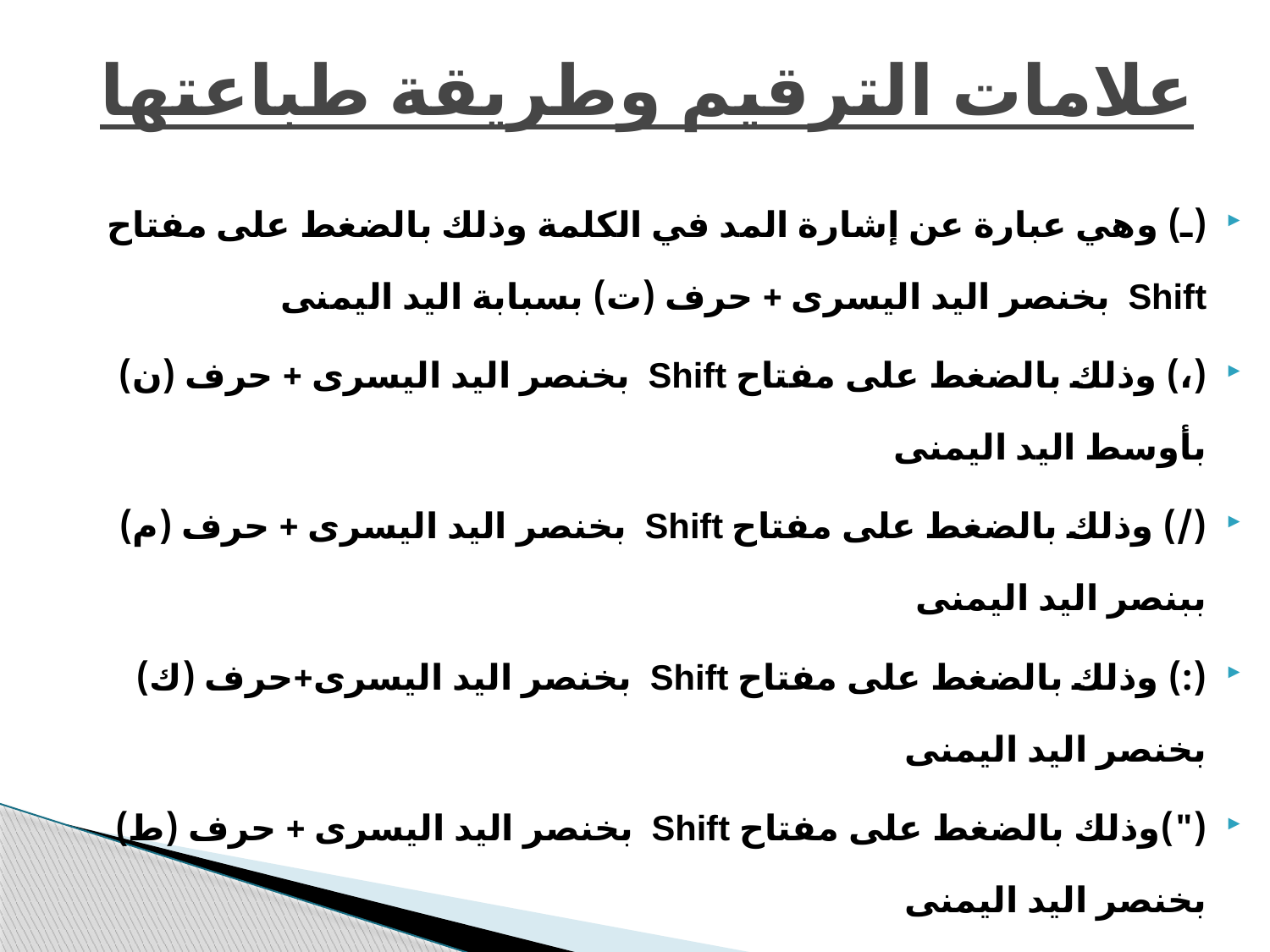

# علامات الترقيم وطريقة طباعتها
(ـ) وهي عبارة عن إشارة المد في الكلمة وذلك بالضغط على مفتاح Shift  بخنصر اليد اليسرى + حرف (ت) بسبابة اليد اليمنى
(،) وذلك بالضغط على مفتاح Shift  بخنصر اليد اليسرى + حرف (ن) بأوسط اليد اليمنى
(/) وذلك بالضغط على مفتاح Shift  بخنصر اليد اليسرى + حرف (م) ببنصر اليد اليمنى
(:) وذلك بالضغط على مفتاح Shift  بخنصر اليد اليسرى+حرف (ك) بخنصر اليد اليمنى
(")وذلك بالضغط على مفتاح Shift  بخنصر اليد اليسرى + حرف (ط) بخنصر اليد اليمنى